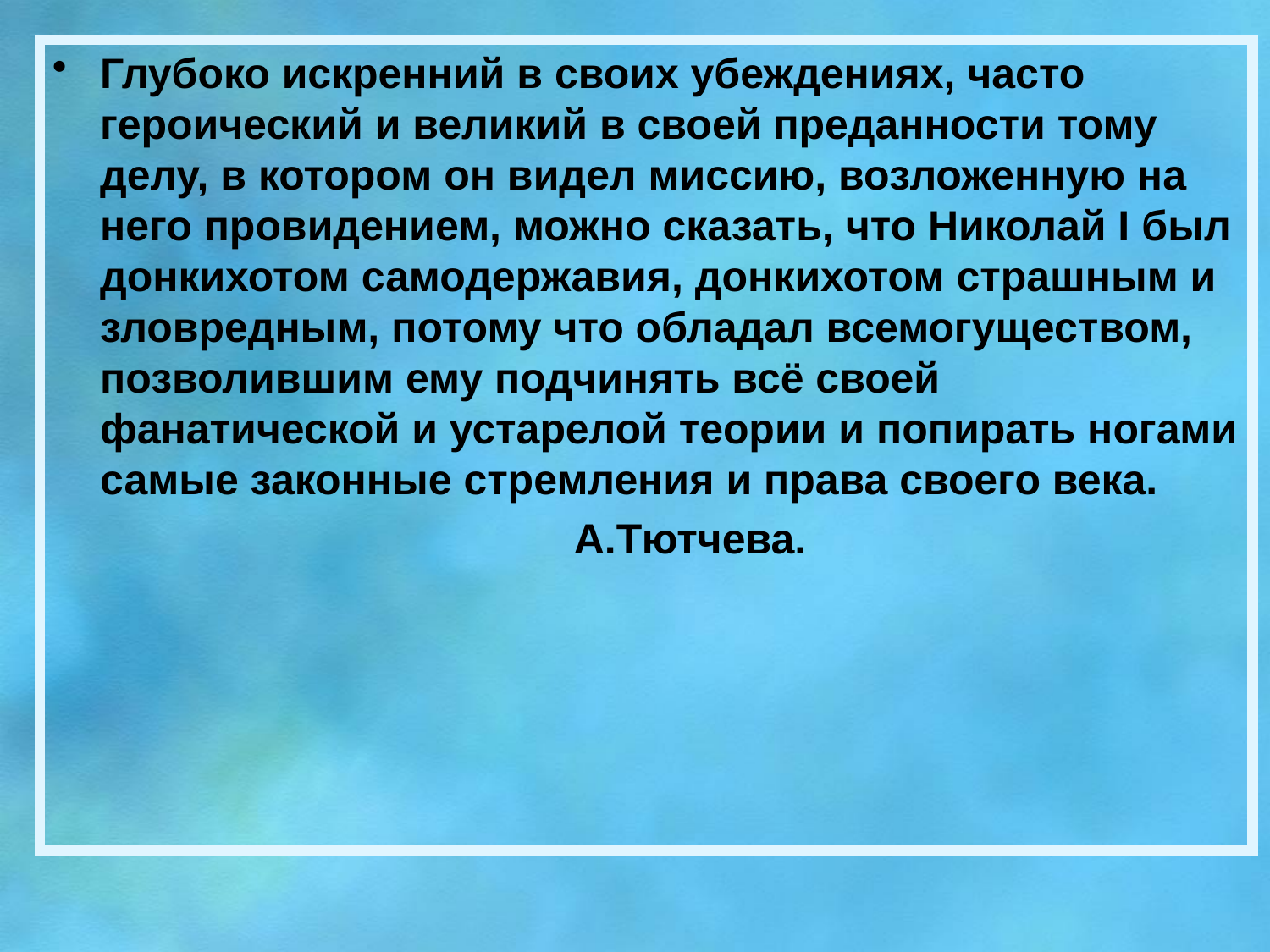

Глубоко искренний в своих убеждениях, часто героический и великий в своей преданности тому делу, в котором он видел миссию, возложенную на него провидением, можно сказать, что Николай I был донкихотом самодержавия, донкихотом страшным и зловредным, потому что обладал всемогуществом, позволившим ему подчинять всё своей фанатической и устарелой теории и попирать ногами самые законные стремления и права своего века.
                                            А.Тютчева.